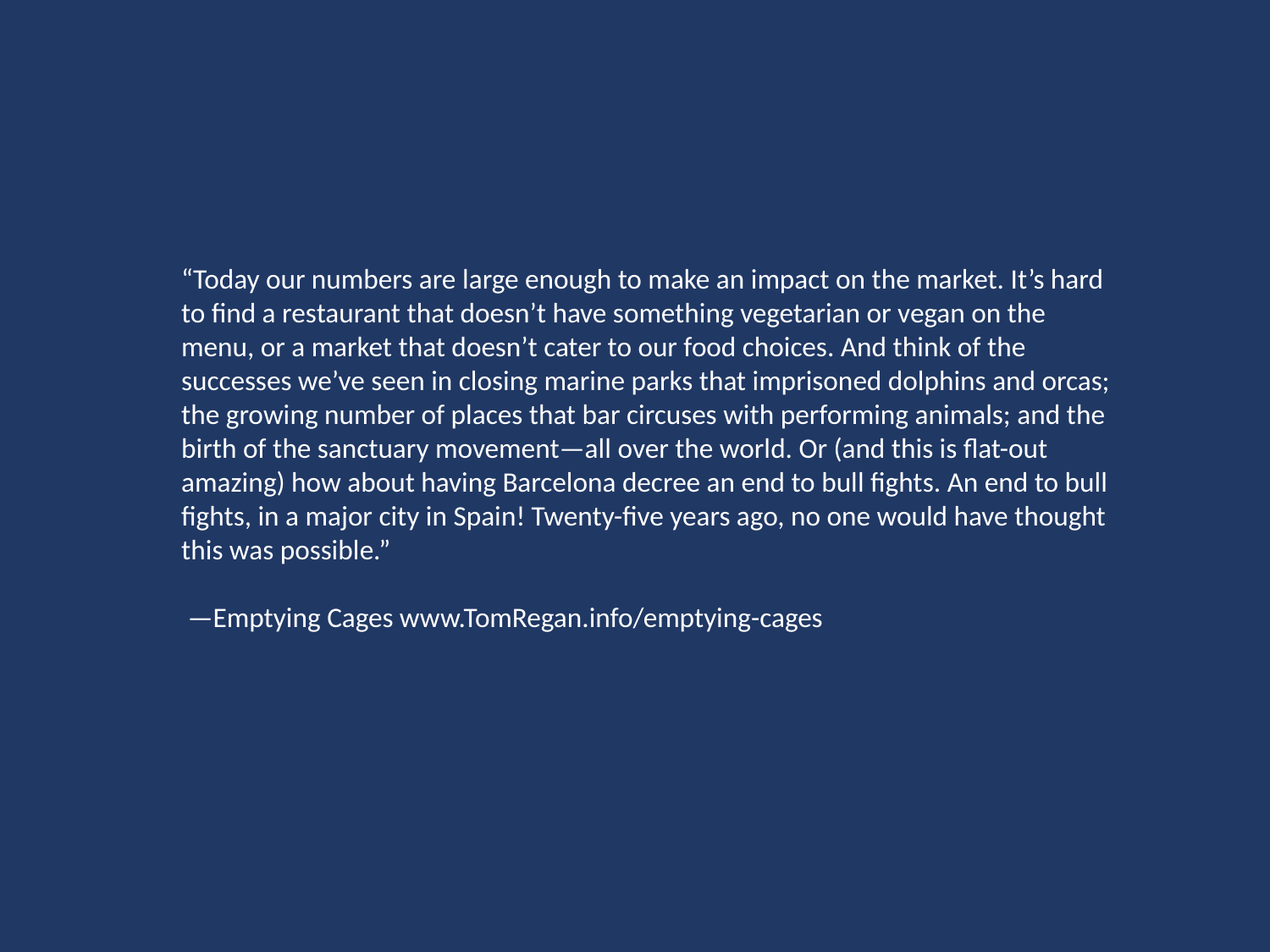

“Today our numbers are large enough to make an impact on the market. It’s hard to find a restaurant that doesn’t have something vegetarian or vegan on the menu, or a market that doesn’t cater to our food choices. And think of the successes we’ve seen in closing marine parks that imprisoned dolphins and orcas; the growing number of places that bar circuses with performing animals; and the birth of the sanctuary movement—all over the world. Or (and this is flat-out amazing) how about having Barcelona decree an end to bull fights. An end to bull fights, in a major city in Spain! Twenty-five years ago, no one would have thought this was possible.”

 —Emptying Cages www.TomRegan.info/emptying-cages